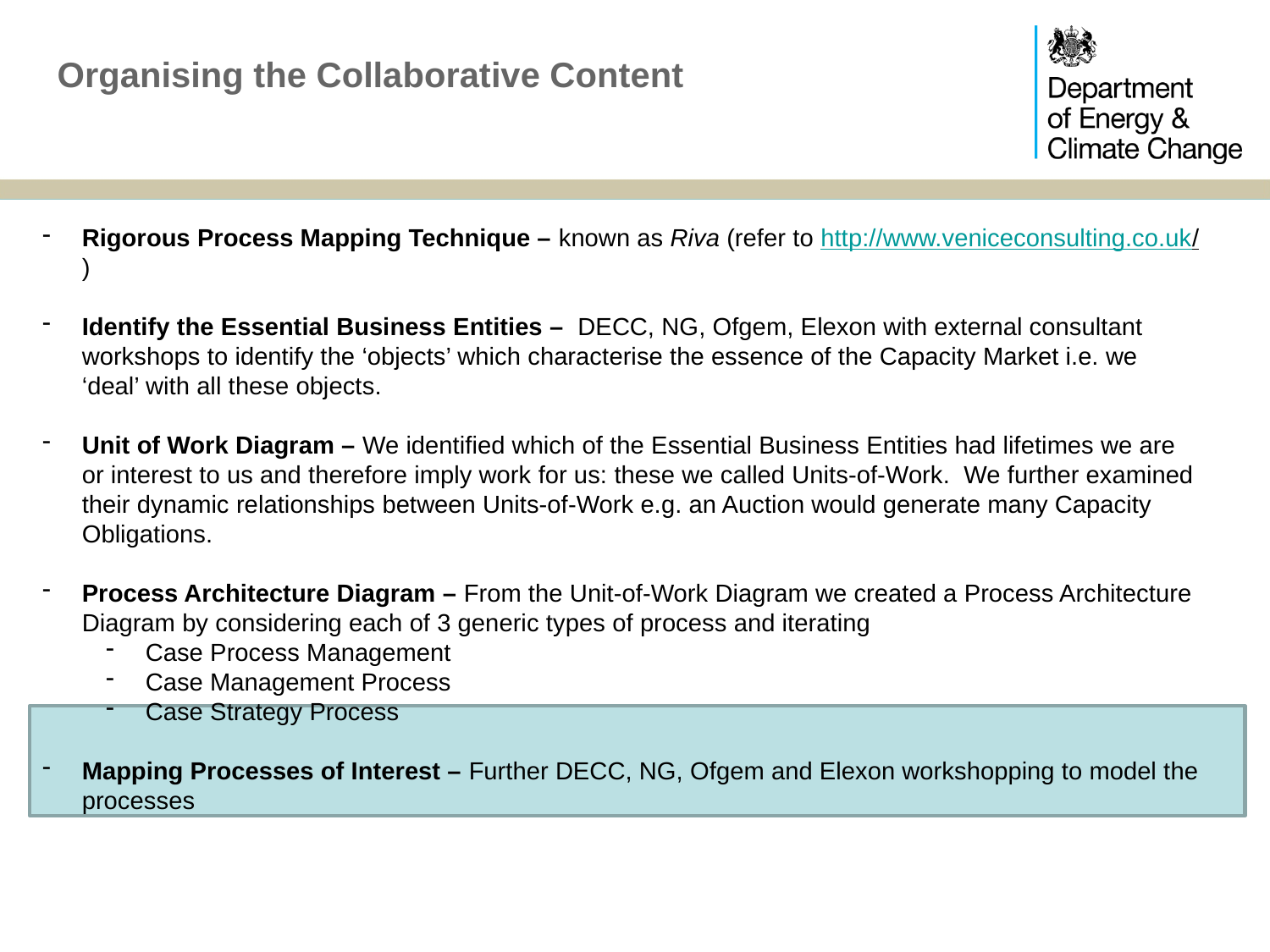

Organising the Collaborative Content
Rigorous Process Mapping Technique – known as Riva (refer to http://www.veniceconsulting.co.uk/)

Identify the Essential Business Entities –  DECC, NG, Ofgem, Elexon with external consultant workshops to identify the ‘objects’ which characterise the essence of the Capacity Market i.e. we ‘deal’ with all these objects.

Unit of Work Diagram – We identified which of the Essential Business Entities had lifetimes we are or interest to us and therefore imply work for us: these we called Units-of-Work.  We further examined their dynamic relationships between Units-of-Work e.g. an Auction would generate many Capacity Obligations.

Process Architecture Diagram – From the Unit-of-Work Diagram we created a Process Architecture Diagram by considering each of 3 generic types of process and iterating
Case Process Management
Case Management Process
Case Strategy Process

Mapping Processes of Interest – Further DECC, NG, Ofgem and Elexon workshopping to model the processes